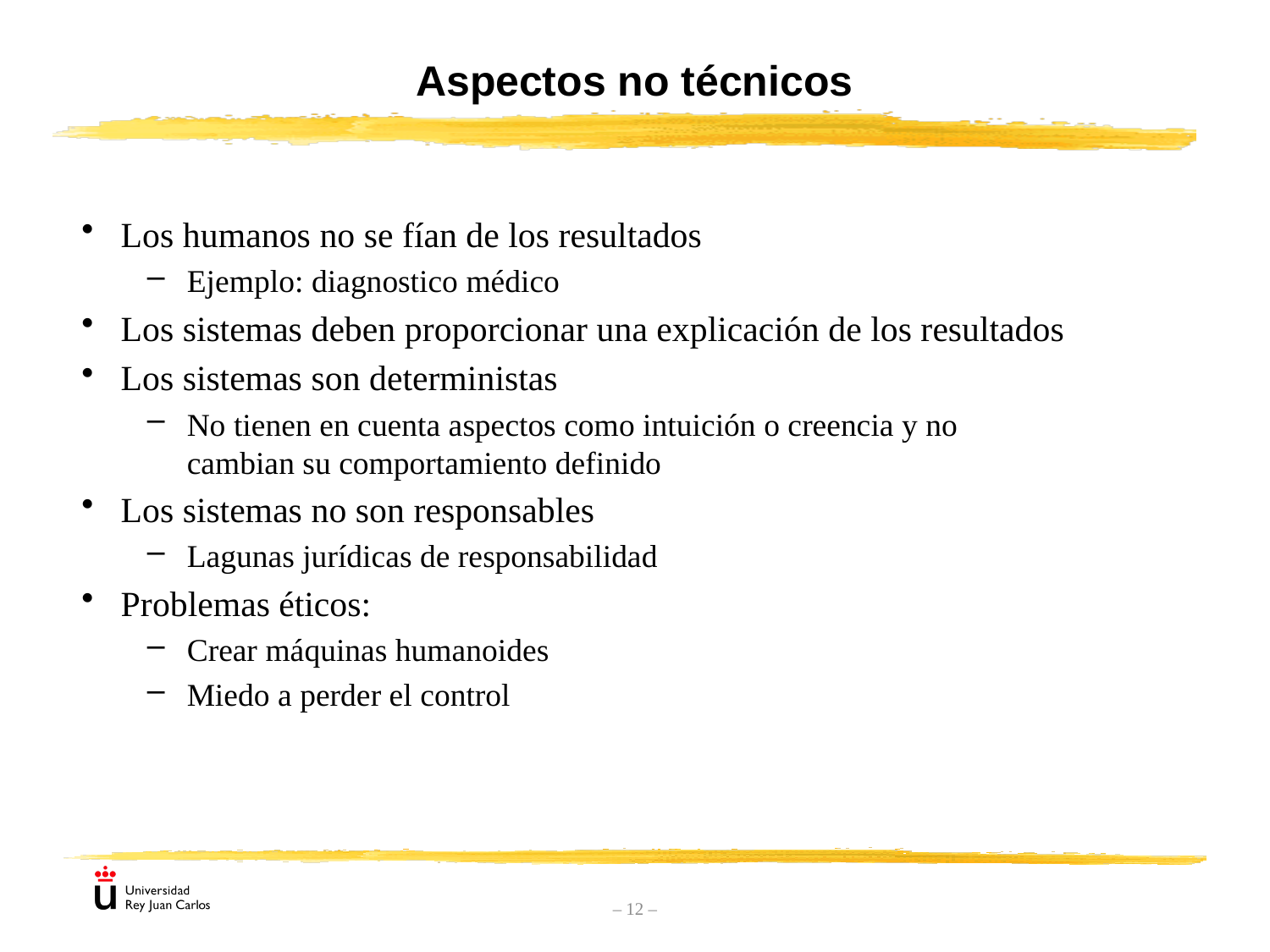

# Aspectos no técnicos
Los humanos no se fían de los resultados
Ejemplo: diagnostico médico
Los sistemas deben proporcionar una explicación de los resultados
Los sistemas son deterministas
No tienen en cuenta aspectos como intuición o creencia y no cambian su comportamiento definido
Los sistemas no son responsables
Lagunas jurídicas de responsabilidad
Problemas éticos:
Crear máquinas humanoides
Miedo a perder el control
– 12 –